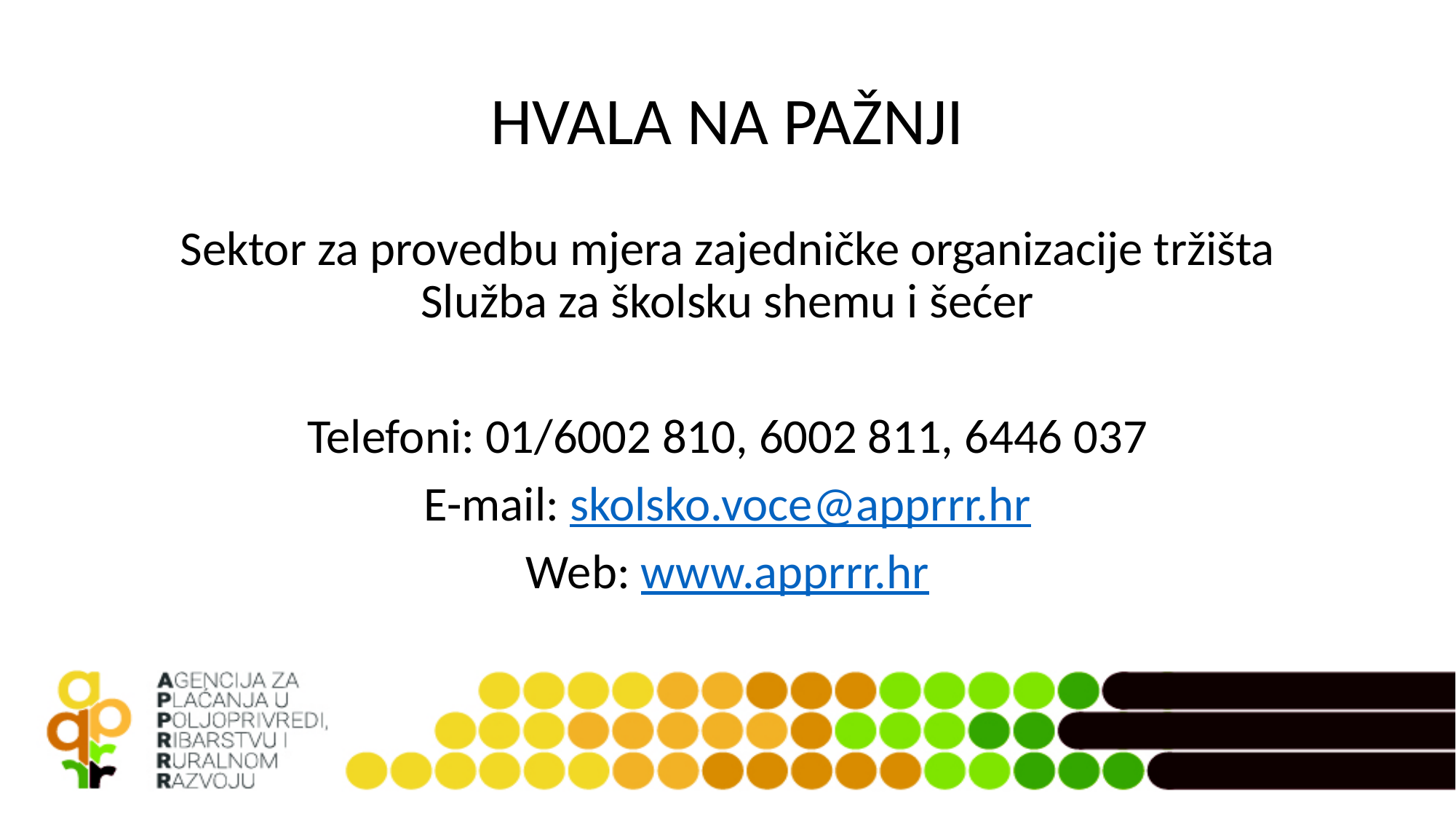

# HVALA NA PAŽNJI
Sektor za provedbu mjera zajedničke organizacije tržišta
Služba za školsku shemu i šećer

Telefoni: 01/6002 810, 6002 811, 6446 037
E-mail: skolsko.voce@apprrr.hr
Web: www.apprrr.hr